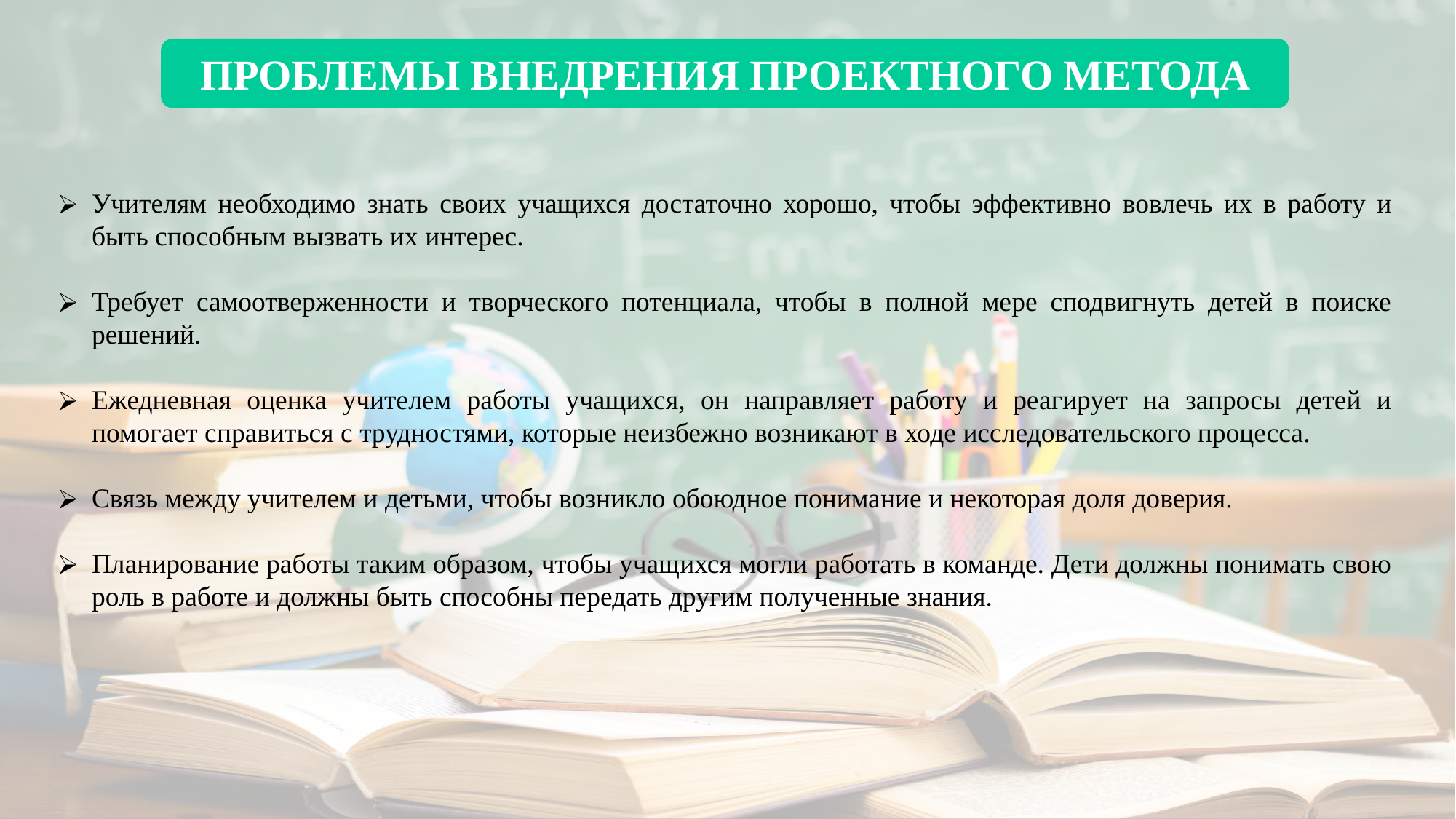

ПРОБЛЕМЫ ВНЕДРЕНИЯ ПРОЕКТНОГО МЕТОДА

Учителям необходимо знать своих учащихся достаточно хорошо, чтобы эффективно вовлечь их в работу и быть способным вызвать их интерес.

Требует самоотверженности и творческого потенциала, чтобы в полной мере сподвигнуть детей в поиске решений.

Ежедневная оценка учителем работы учащихся, он направляет работу и реагирует на запросы детей и помогает справиться с трудностями, которые неизбежно возникают в ходе исследовательского процесса.

Связь между учителем и детьми, чтобы возникло обоюдное понимание и некоторая доля доверия.

Планирование работы таким образом, чтобы учащихся могли работать в команде. Дети должны понимать свою роль в работе и должны быть способны передать другим полученные знания.